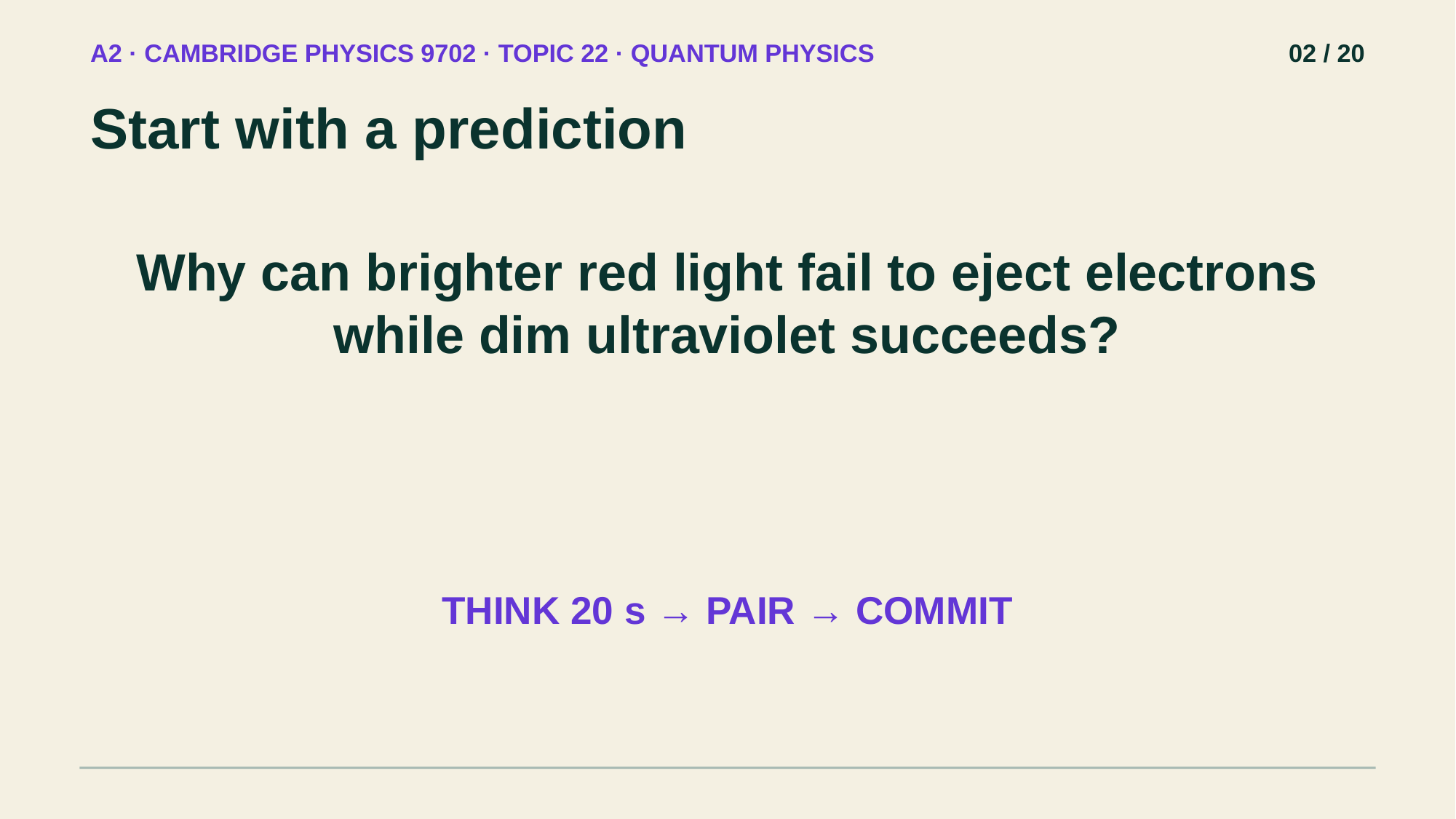

A2 · CAMBRIDGE PHYSICS 9702 · TOPIC 22 · QUANTUM PHYSICS
02 / 20
Start with a prediction
Why can brighter red light fail to eject electrons while dim ultraviolet succeeds?
THINK 20 s → PAIR → COMMIT